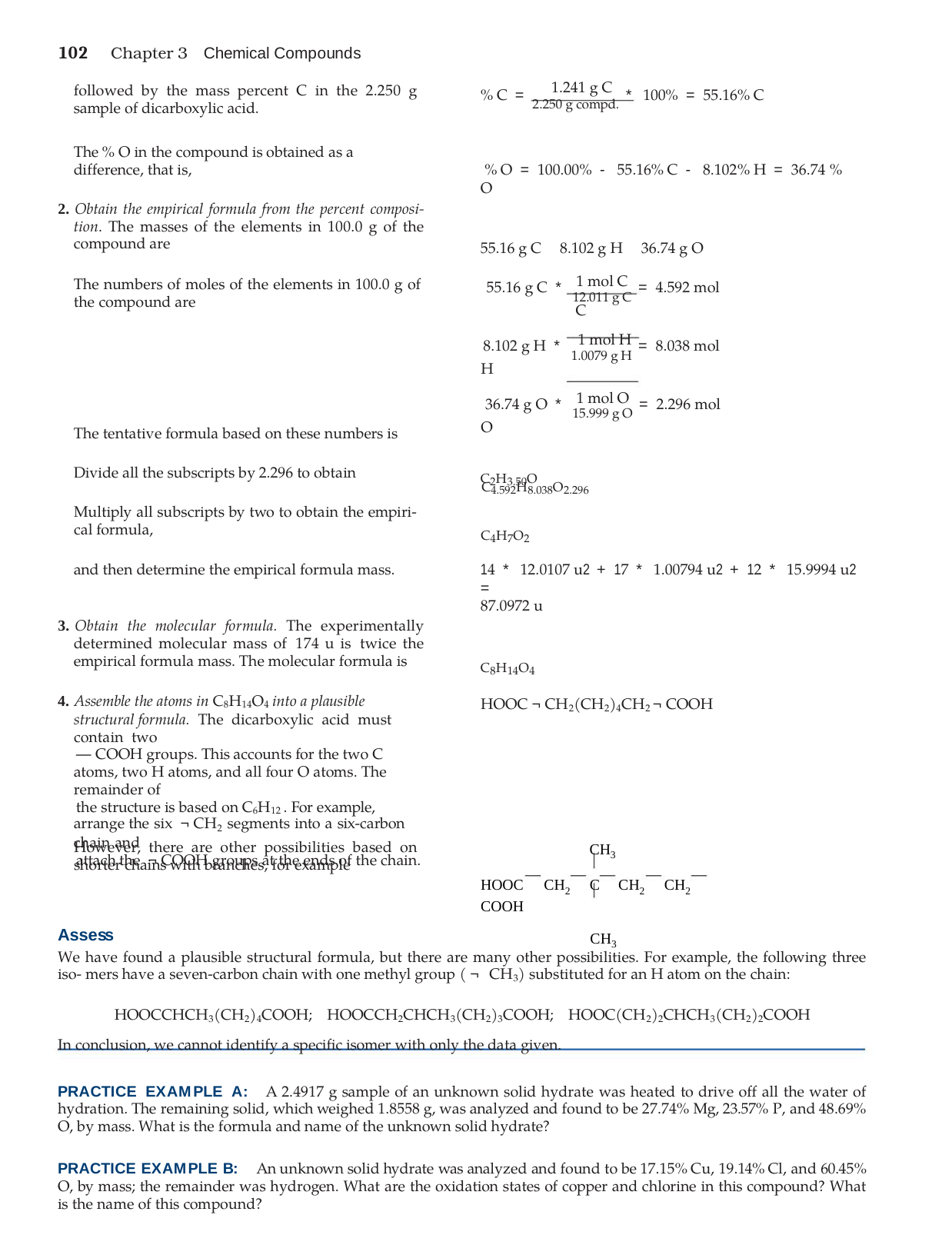

102	Chapter 3	Chemical Compounds

followed  by  the  mass  percent  C  in  the  2.250  g sample of dicarboxylic acid.
1.241 g C
% C  =  2.250 g compd.  *  100%  =  55.16% C
The % O in the compound is obtained as a difference, that is,
 % O  =  100.00%  -  55.16% C  -  8.102% H  =  36.74 % O
2. Obtain the empirical formula from the percent composi- tion. The masses of the elements in 100.0 g of the compound are
55.16 g C   8.102 g H   36.74 g O
The numbers of moles of the elements in 100.0 g of the compound are
1 mol C
 55.16 g C  *  12.011 g C  =  4.592 mol C
1 mol H
 8.102 g H  *  1.0079 g H  =  8.038 mol H
1 mol O
 36.74 g O  *  15.999 g O  =  2.296 mol O

C4.592H8.038O2.296
The tentative formula based on these numbers is
Divide all the subscripts by 2.296 to obtain
C2H3.50O
Multiply all subscripts by two to obtain the empiri- cal formula,
C4H7O2
and then determine the empirical formula mass.
14  *  12.0107 u2  +  17  *  1.00794 u2  +  12  *  15.9994 u2  =
87.0972 u
3. Obtain  the  molecular  formula.  The  experimentally determined molecular mass of  174 u is  twice the empirical formula mass. The molecular formula is
C8H14O4
4. Assemble the atoms in C8H14O4 into a plausible structural formula.  The  dicarboxylic  acid  must  contain  two
— COOH groups. This accounts for the two C atoms, two H atoms, and all four O atoms. The remainder of
the structure is based on C6H12 . For example, arrange the six  ¬ CH2  segments into a six-carbon chain and
attach the  ¬ COOH groups at the ends of the chain.
HOOC ¬ CH2(CH2)4CH2 ¬ COOH
CH3
HOOC	CH2	C	CH2	CH2	COOH
CH3
However,  there  are  other  possibilities  based  on shorter chains with branches, for example
Assess
We have found a plausible structural formula, but there are many other possibilities. For example, the following three iso- mers have a seven-carbon chain with one methyl group ( ¬ CH3) substituted for an H atom on the chain:
HOOCCHCH3(CH2)4COOH;  HOOCCH2CHCH3(CH2)3COOH;  HOOC(CH2)2CHCH3(CH2)2COOH
In conclusion, we cannot identify a specific isomer with only the data given.

PRACTICE  EXAMPLE  A:    A 2.4917 g sample of an unknown solid hydrate was heated to drive off all the water of hydration. The remaining solid, which weighed 1.8558 g, was analyzed and found to be 27.74% Mg, 23.57% P, and 48.69% O, by mass. What is the formula and name of the unknown solid hydrate?

PRACTICE EXAMPLE B:    An unknown solid hydrate was analyzed and found to be 17.15% Cu, 19.14% Cl, and 60.45% O, by mass; the remainder was hydrogen. What are the oxidation states of copper and chlorine in this compound? What is the name of this compound?